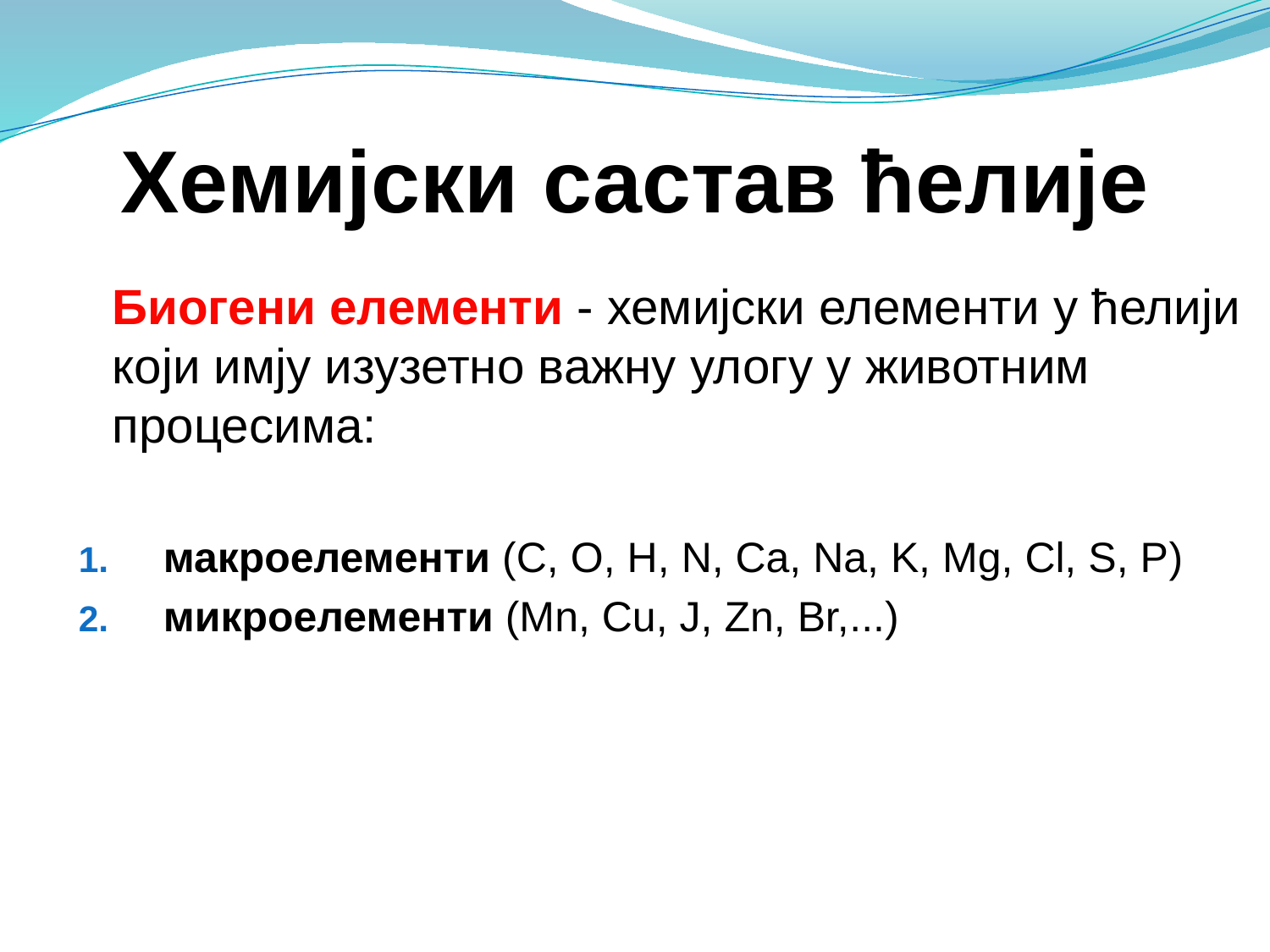

Хемијски састав ћелије
	Биогени елементи - хемијски елементи у ћелиjи који имју изузетно важну улогу у животним  процесима:

макроeлементи (C, O, H, N, Ca, Na, K, Mg, Cl, S, P)
микроелементи (Mn, Cu, J, Zn, Br,...)